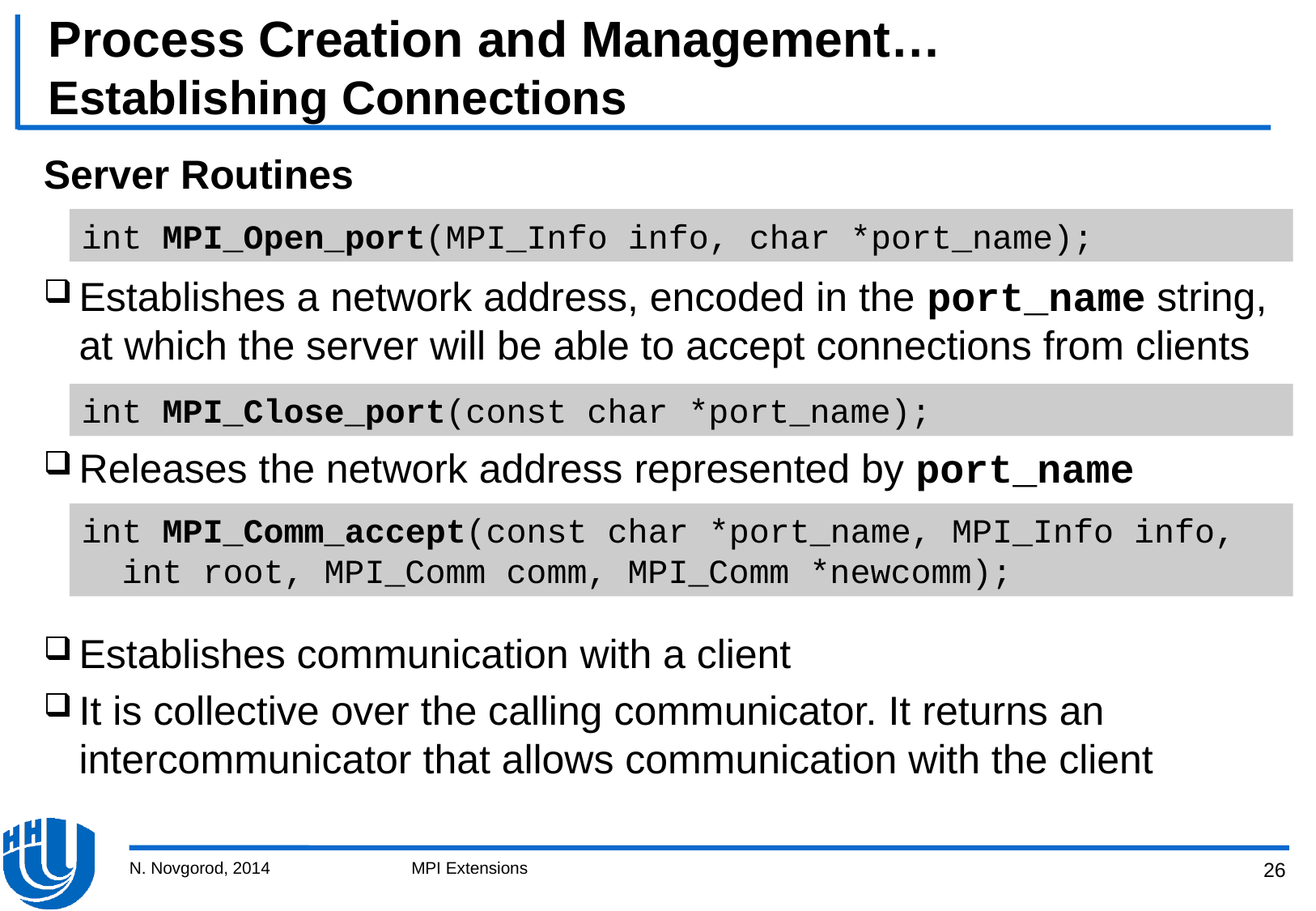

# Process Creation and Management… Establishing Connections
Server Routines

Establishes a network address, encoded in the port_name string, at which the server will be able to accept connections from clients

Releases the network address represented by port_name

Establishes communication with a client
It is collective over the calling communicator. It returns an intercommunicator that allows communication with the client
int MPI_Open_port(MPI_Info info, char *port_name);
int MPI_Close_port(const char *port_name);
int MPI_Comm_accept(const char *port_name, MPI_Info info,
  int root, MPI_Comm comm, MPI_Comm *newcomm);
N. Novgorod, 2014
MPI Extensions
26